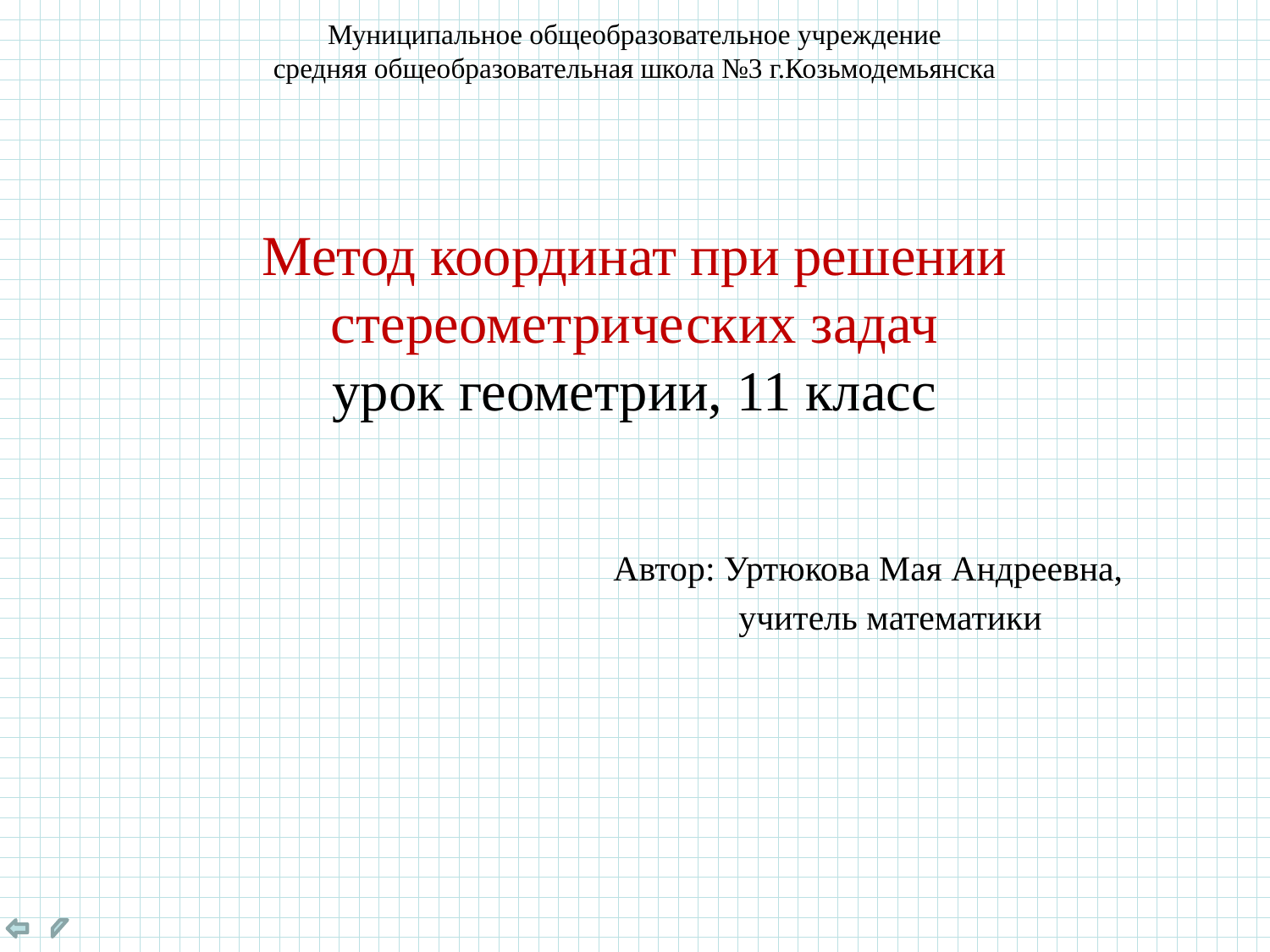

# Муниципальное общеобразовательное учреждение средняя общеобразовательная школа №3 г.Козьмодемьянска Метод координат при решении стереометрических задач урок геометрии, 11 класс
Автор: Уртюкова Мая Андреевна,
     учитель математики